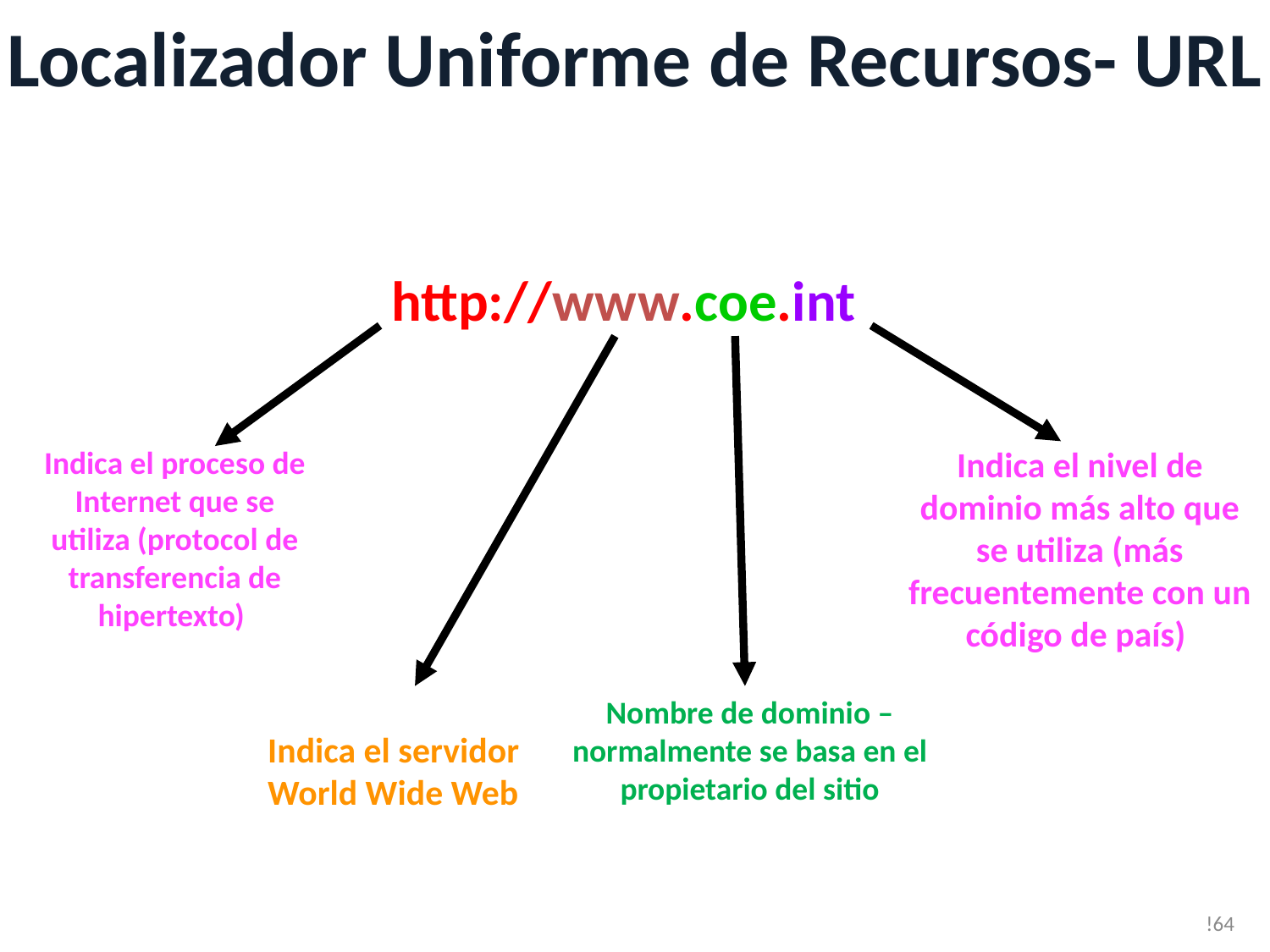

# Localizador Uniforme de Recursos- URL
http://www.coe.int

Indica el proceso de Internet que se utiliza (protocol de transferencia de hipertexto)
Indica el nivel de dominio más alto que se utiliza (más frecuentemente con un código de país)
Nombre de dominio – normalmente se basa en el propietario del sitio
Indica el servidor World Wide Web
!64